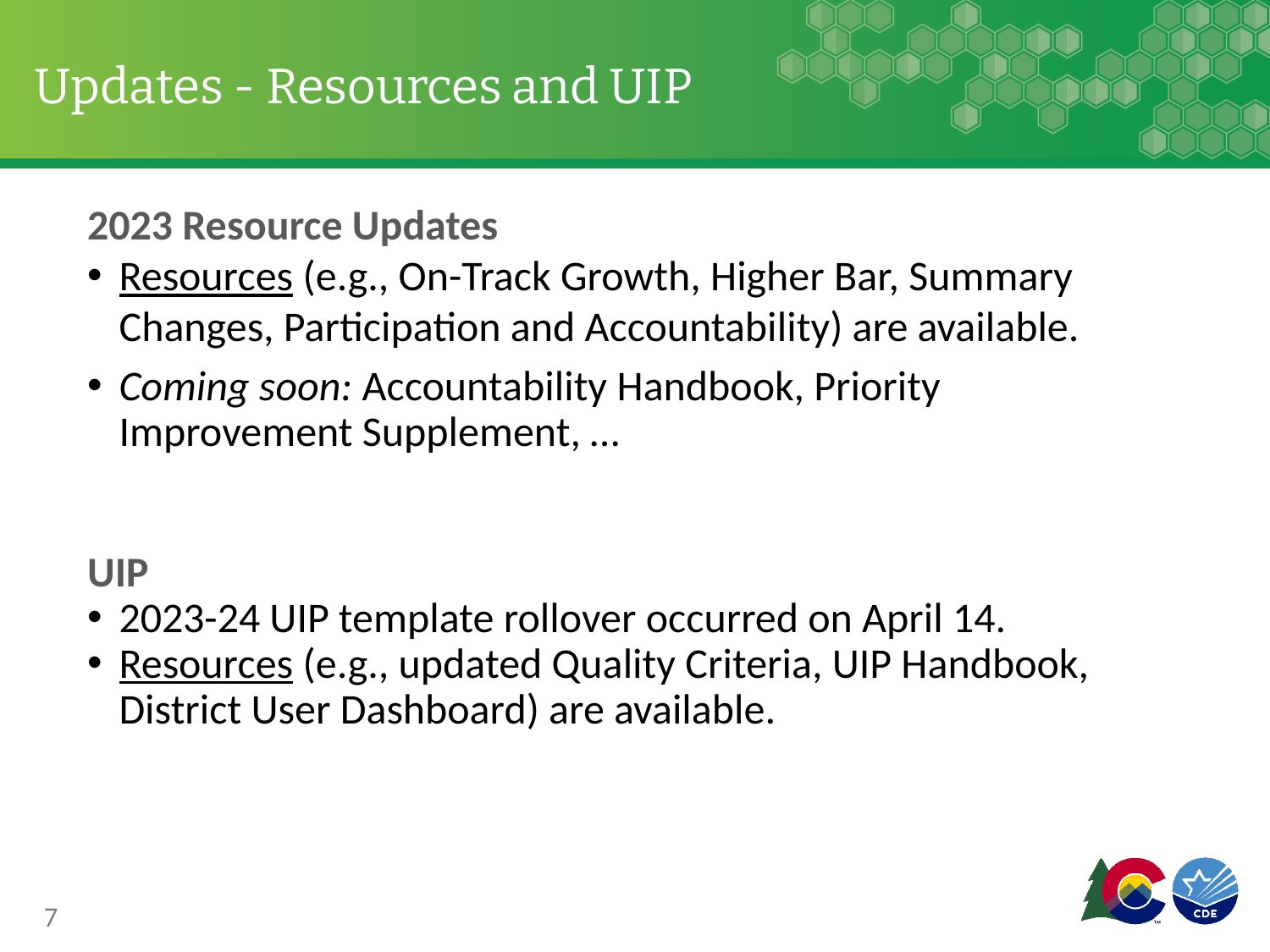

# Updates - Resources and UIP
2023 Resource Updates
Resources (e.g., On-Track Growth, Higher Bar, Summary Changes, Participation and Accountability) are available.
Coming soon: Accountability Handbook, Priority Improvement Supplement, …

UIP
2023-24 UIP template rollover occurred on April 14.
Resources (e.g., updated Quality Criteria, UIP Handbook, District User Dashboard) are available.
7